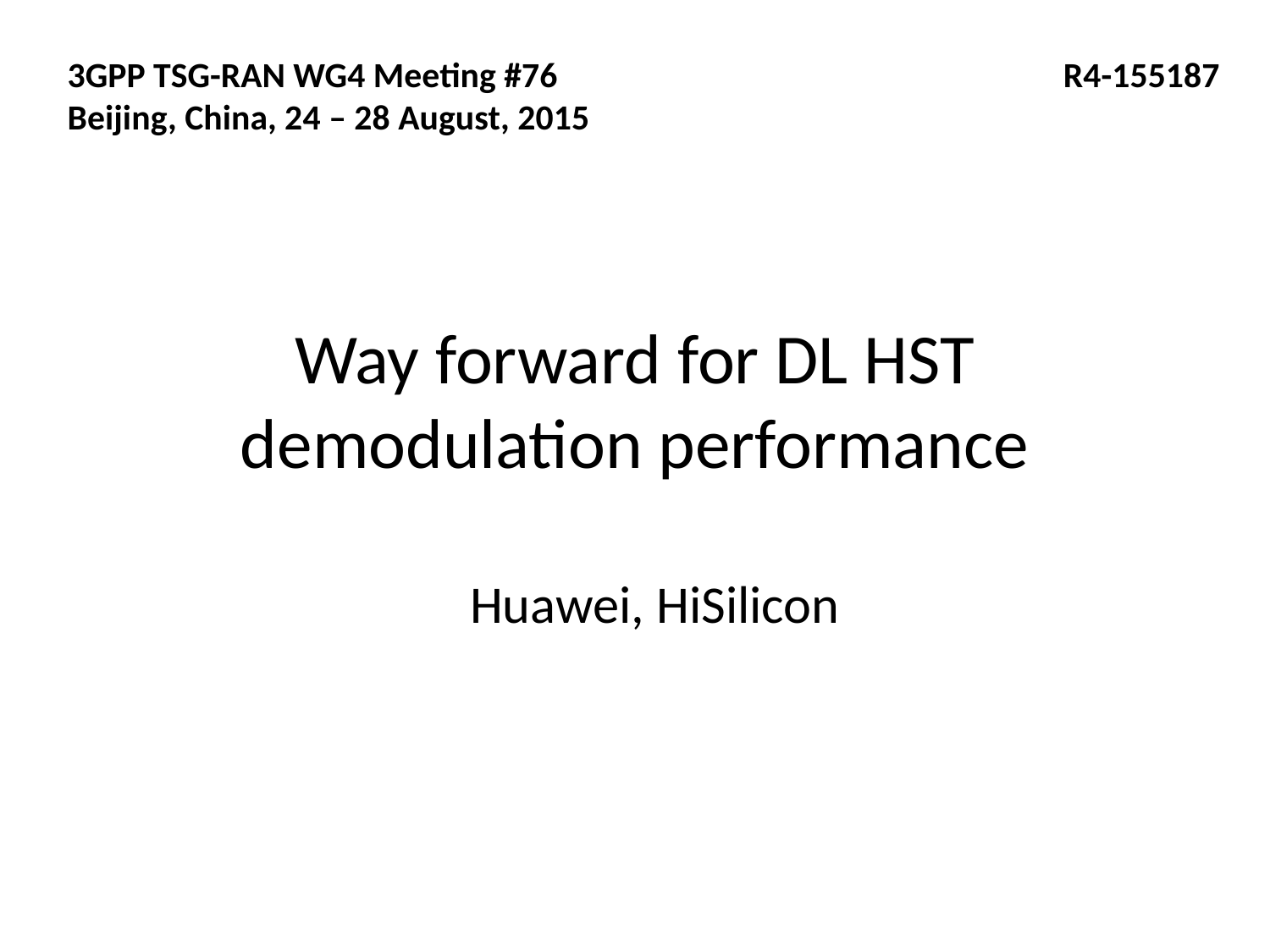

3GPP TSG-RAN WG4 Meeting #76                                                               R4-155187
Beijing, China, 24 – 28 August, 2015
# Way forward for DL HST demodulation performance
Huawei, HiSilicon